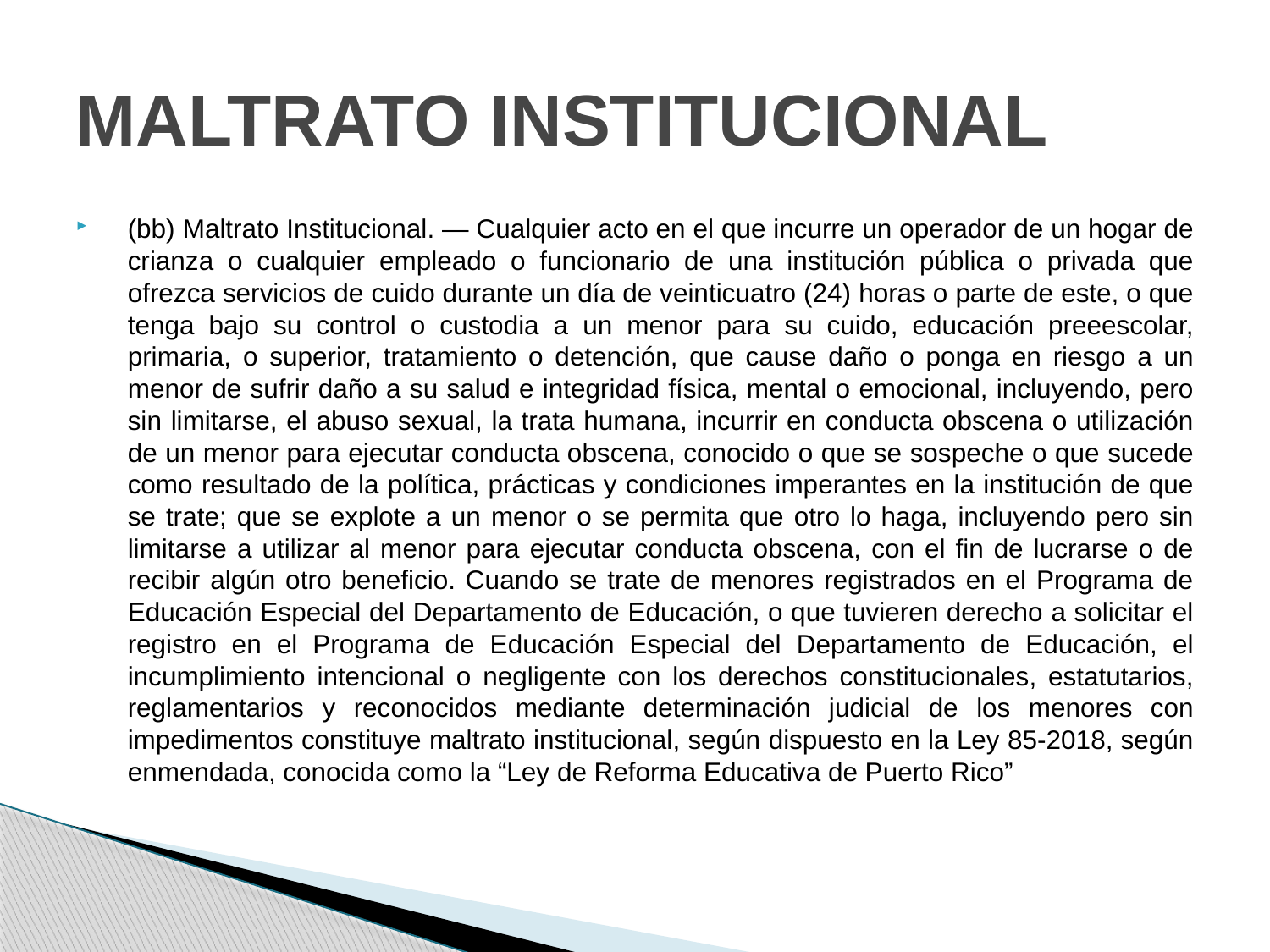

# MALTRATO INSTITUCIONAL
(bb) Maltrato Institucional. — Cualquier acto en el que incurre un operador de un hogar de crianza o cualquier empleado o funcionario de una institución pública o privada que ofrezca servicios de cuido durante un día de veinticuatro (24) horas o parte de este, o que tenga bajo su control o custodia a un menor para su cuido, educación preeescolar, primaria, o superior, tratamiento o detención, que cause daño o ponga en riesgo a un menor de sufrir daño a su salud e integridad física, mental o emocional, incluyendo, pero sin limitarse, el abuso sexual, la trata humana, incurrir en conducta obscena o utilización de un menor para ejecutar conducta obscena, conocido o que se sospeche o que sucede como resultado de la política, prácticas y condiciones imperantes en la institución de que se trate; que se explote a un menor o se permita que otro lo haga, incluyendo pero sin limitarse a utilizar al menor para ejecutar conducta obscena, con el fin de lucrarse o de recibir algún otro beneficio. Cuando se trate de menores registrados en el Programa de Educación Especial del Departamento de Educación, o que tuvieren derecho a solicitar el registro en el Programa de Educación Especial del Departamento de Educación, el incumplimiento intencional o negligente con los derechos constitucionales, estatutarios, reglamentarios y reconocidos mediante determinación judicial de los menores con impedimentos constituye maltrato institucional, según dispuesto en la Ley 85-2018, según enmendada, conocida como la “Ley de Reforma Educativa de Puerto Rico”